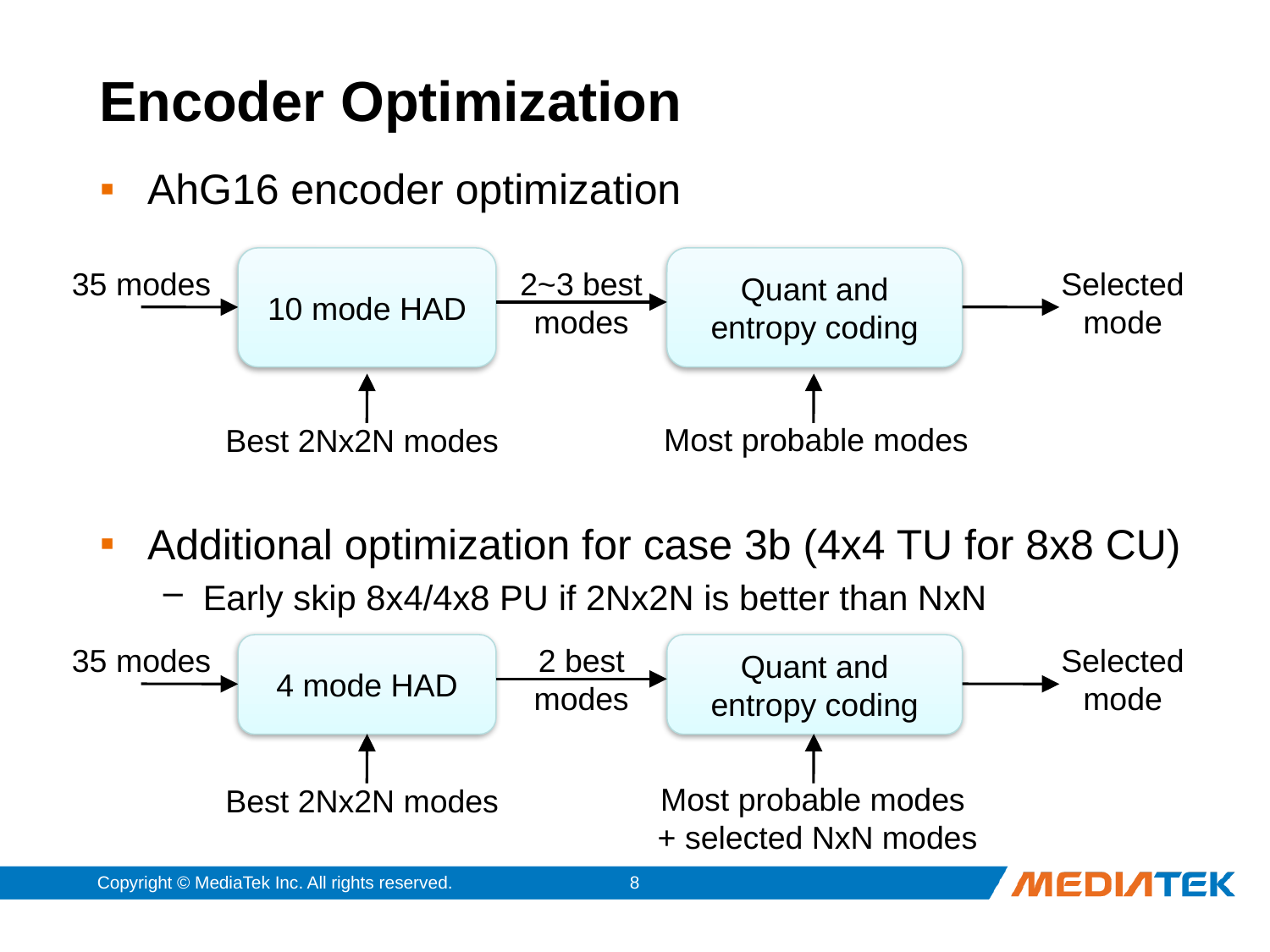

# Encoder Optimization
AhG16 encoder optimization

Additional optimization for case 3b (4x4 TU for 8x8 CU)
Early skip 8x4/4x8 PU if 2Nx2N is better than NxN

10 mode HAD
Quant and entropy coding
35 modes
2~3 best modes
Selected mode
Most probable modes
Best 2Nx2N modes
35 modes
4 mode HAD
2 best modes
Quant and entropy coding
Selected mode
Most probable modes
+ selected NxN modes
Best 2Nx2N modes
Copyright © MediaTek Inc. All rights reserved.
8